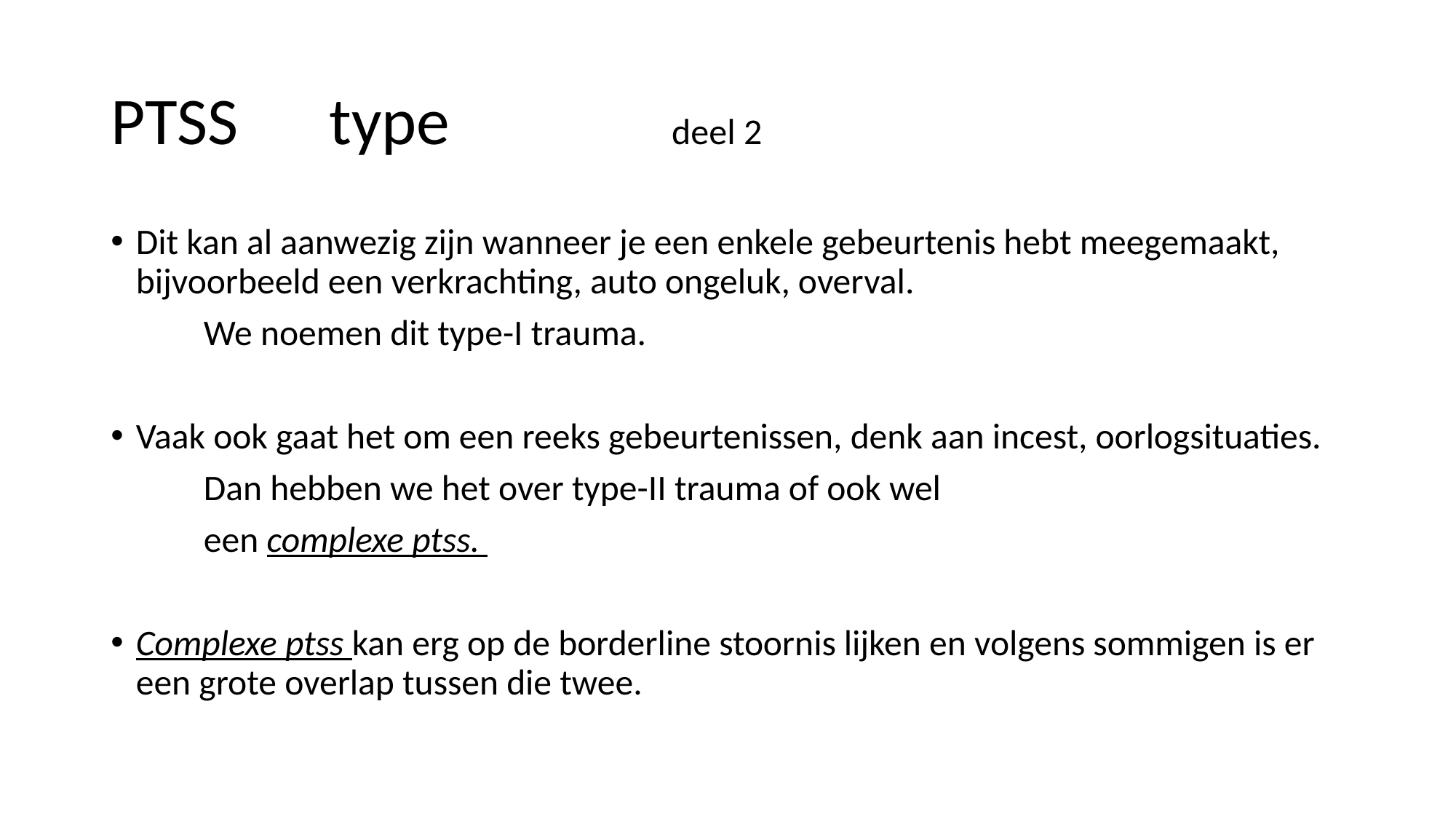

# PTSS	type		 deel 2
Dit kan al aanwezig zijn wanneer je een enkele gebeurtenis hebt meegemaakt, bijvoorbeeld een verkrachting, auto ongeluk, overval.
	We noemen dit type-I trauma.

Vaak ook gaat het om een reeks gebeurtenissen, denk aan incest, oorlogsituaties.
	Dan hebben we het over type-II trauma of ook wel
	een complexe ptss.

Complexe ptss kan erg op de borderline stoornis lijken en volgens sommigen is er een grote overlap tussen die twee.